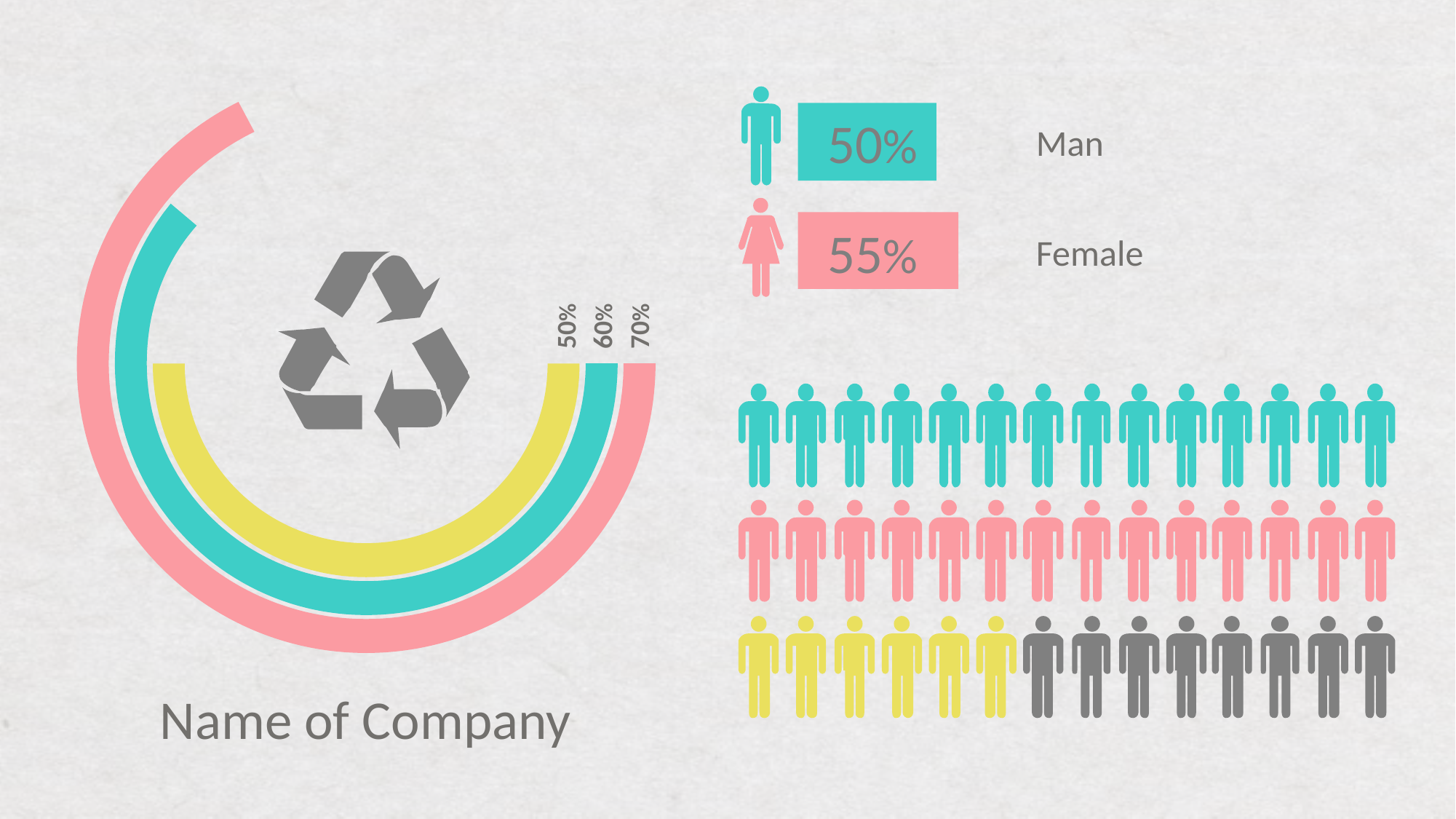

70%
60%
50%

50%
Man

55%

Female

Name of Company